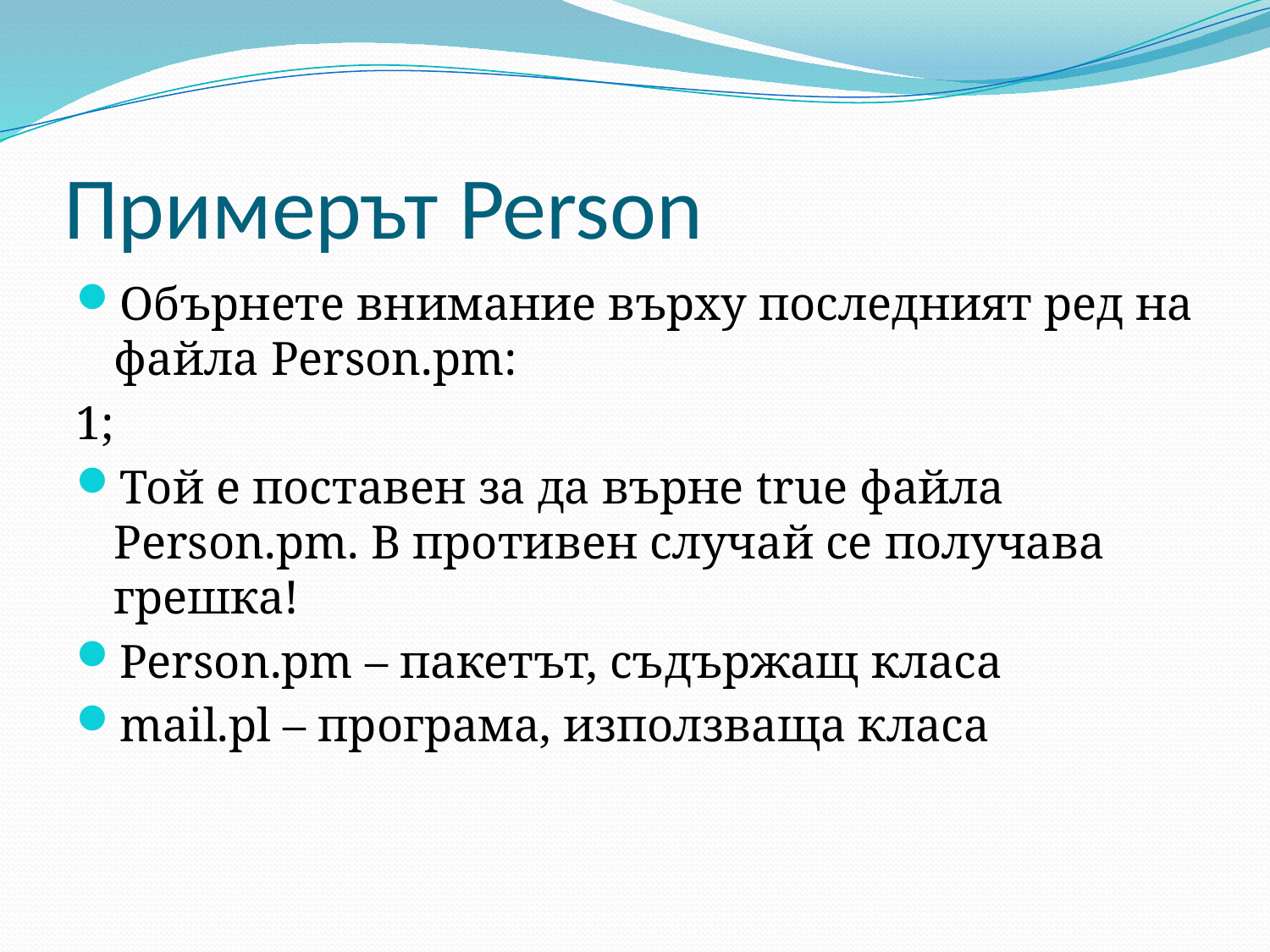

# Примерът Person
Обърнете внимание върху последният ред на файла Person.pm:
1;
Той е поставен за да върне true файла Person.pm. В противен случай се получава грешка!
Person.pm – пакетът, съдържащ класа
mail.pl – програма, използваща класа